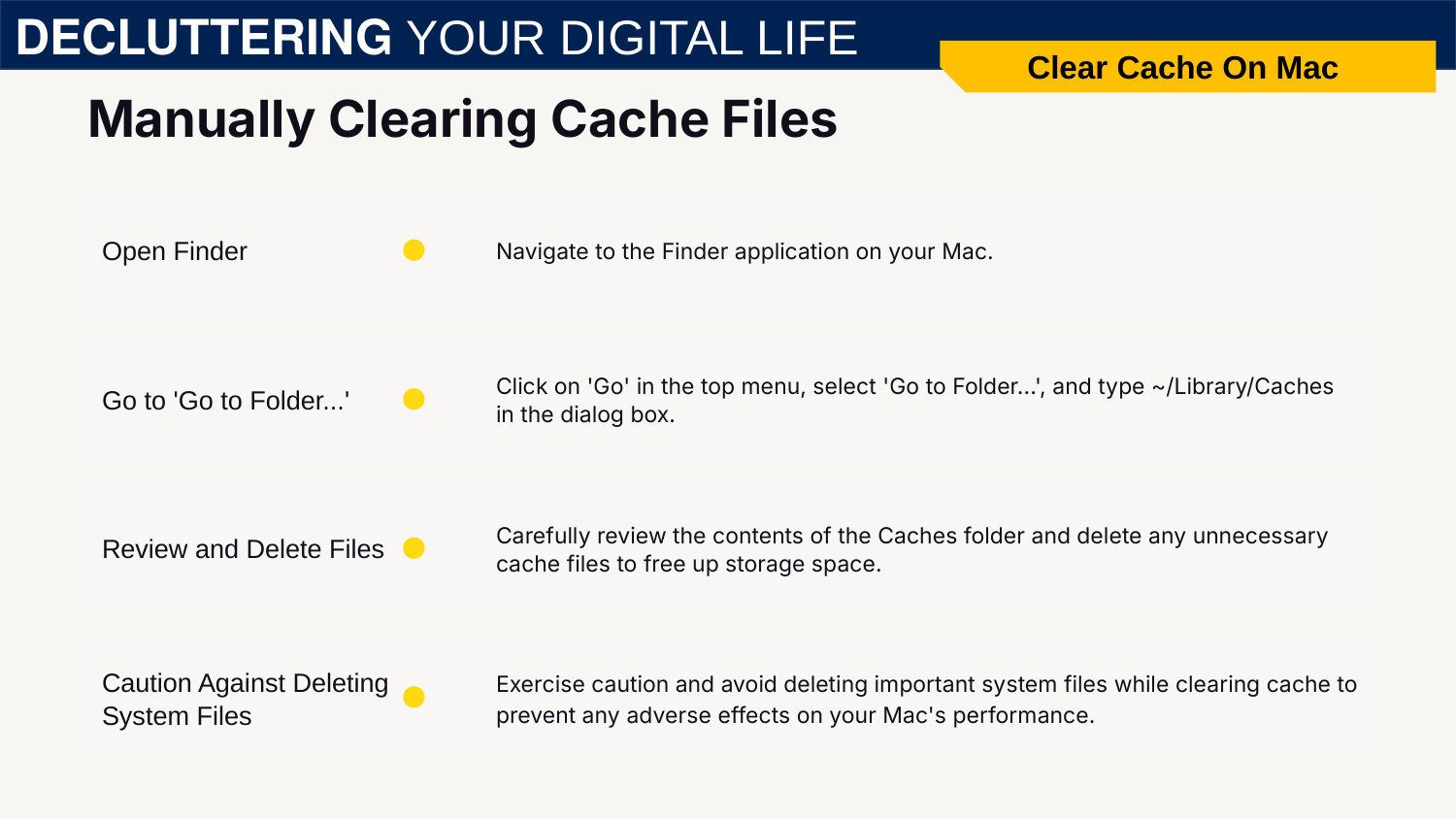

DECLUTTERING YOUR DIGITAL LIFE
Clear Cache On Mac

# Manually Clearing Cache Files
Navigate to the Finder application on your Mac.
Open Finder

Click on 'Go' in the top menu, select 'Go to Folder...', and type ~/Library/Caches in the dialog box.
Go to 'Go to Folder...'

Review and Delete Files
Carefully review the contents of the Caches folder and delete any unnecessary cache files to free up storage space.

Exercise caution and avoid deleting important system files while clearing cache to prevent any adverse effects on your Mac's performance.
Caution Against Deleting System Files